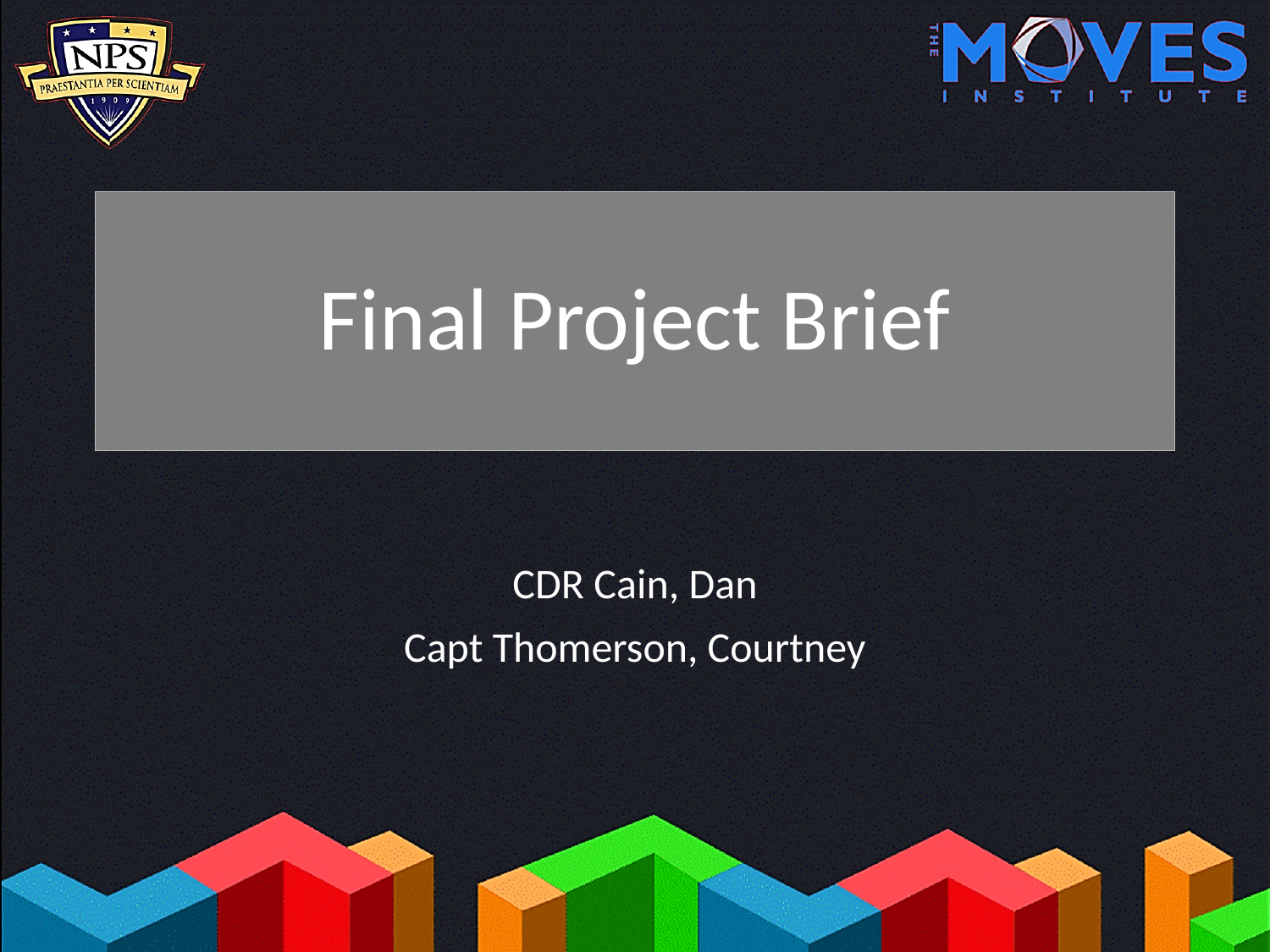

# Final Project Brief
CDR Cain, Dan
Capt Thomerson, Courtney